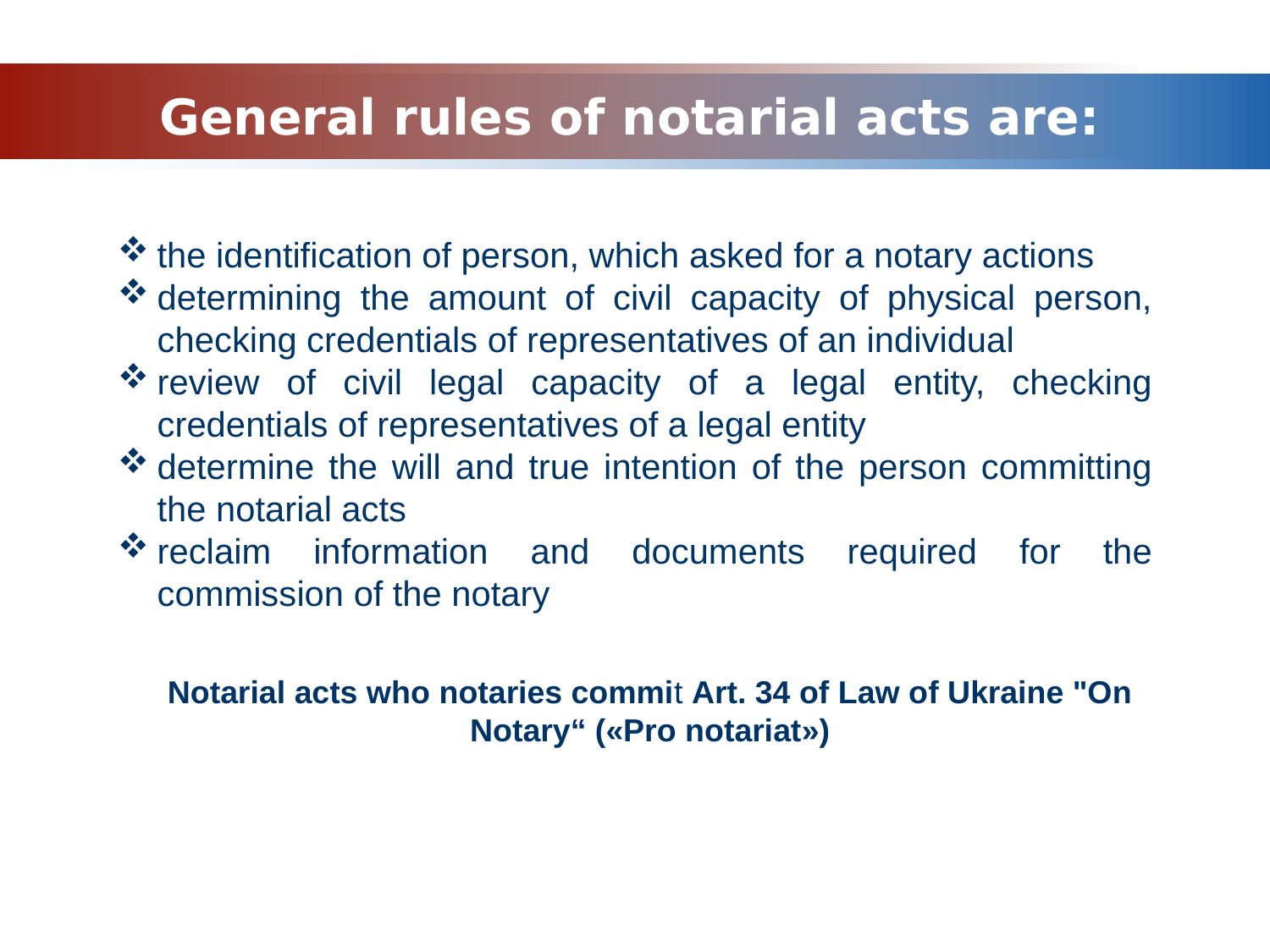

# General rules of notarial acts are:
the identification of person, which asked for a notary actions
determining the amount of civil capacity of physical person, checking credentials of representatives of an individual
review of civil legal capacity of a legal entity, checking credentials of representatives of a legal entity
determine the will and true intention of the person committing the notarial acts
reclaim information and documents required for the commission of the notary
Notarial acts who notaries commit Art. 34 of Law of Ukraine "On Notary“ («Pro notariat»)